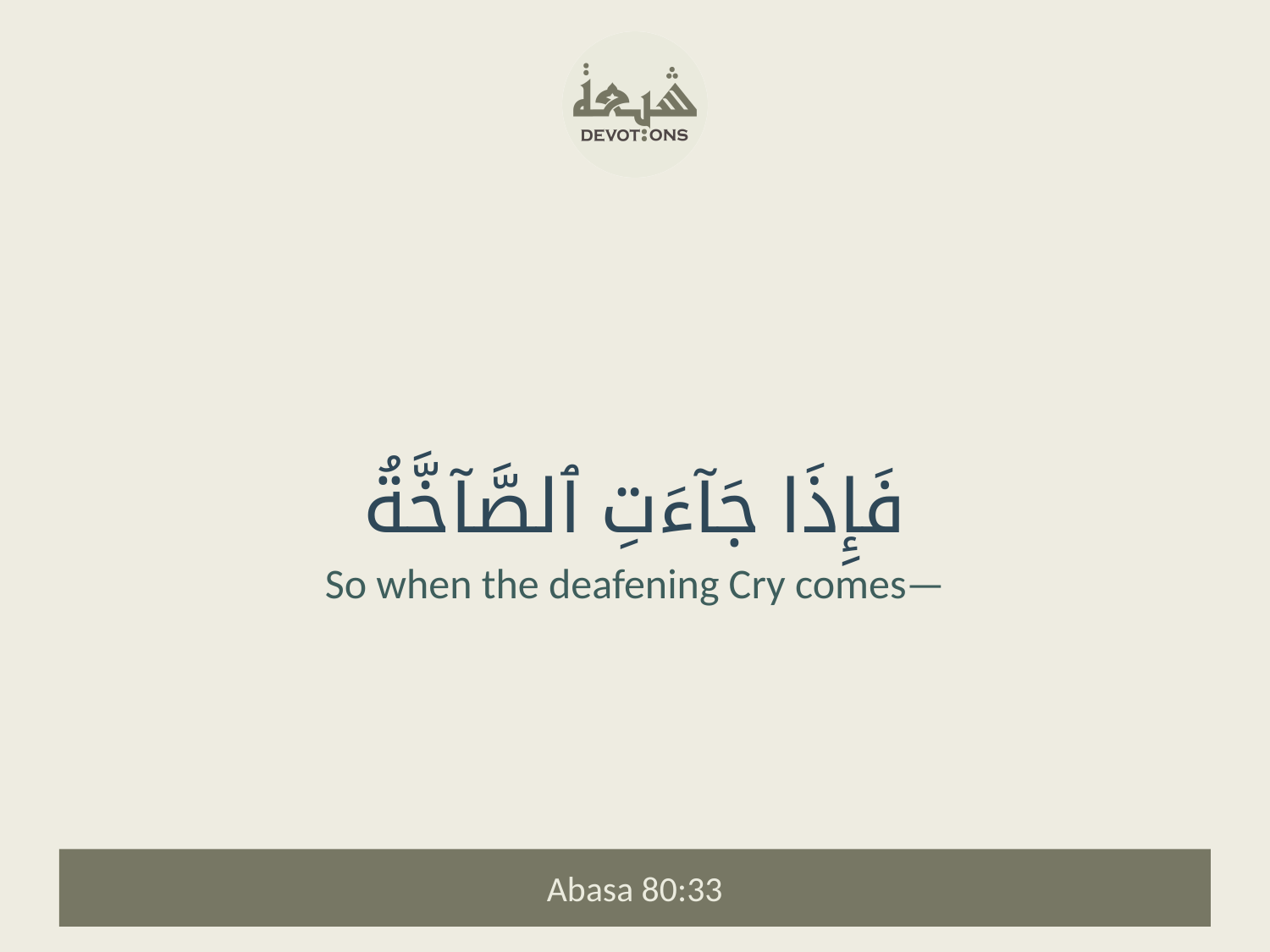

فَإِذَا جَآءَتِ ٱلصَّآخَّةُ
So when the deafening Cry comes—
Abasa 80:33